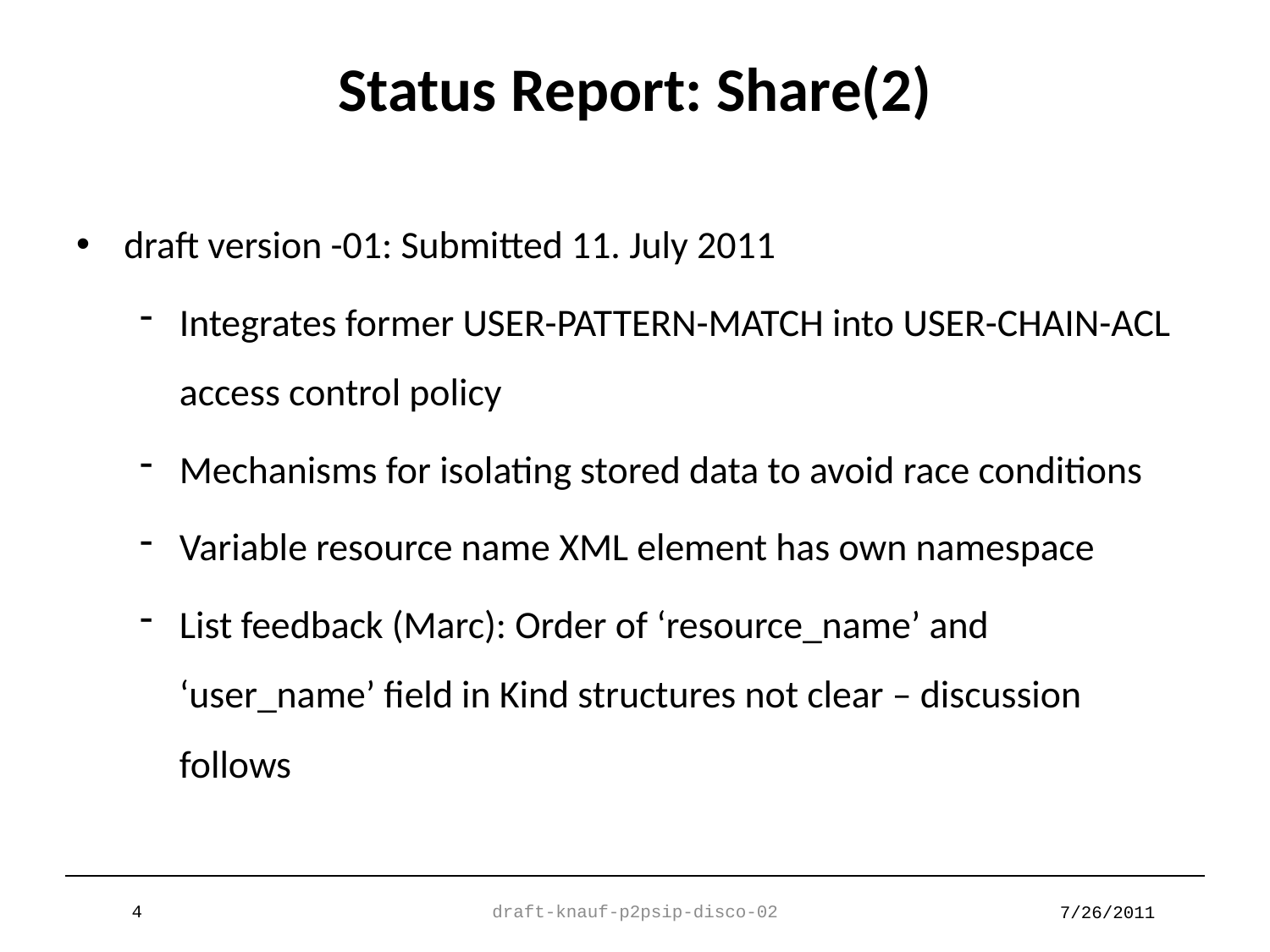

# Status Report: Share(2)
draft version -01: Submitted 11. July 2011
Integrates former USER-PATTERN-MATCH into USER-CHAIN-ACL access control policy
Mechanisms for isolating stored data to avoid race conditions
Variable resource name XML element has own namespace
List feedback (Marc): Order of ‘resource_name’ and ‘user_name’ field in Kind structures not clear – discussion  follows

4
draft-knauf-p2psip-disco-02
7/26/2011